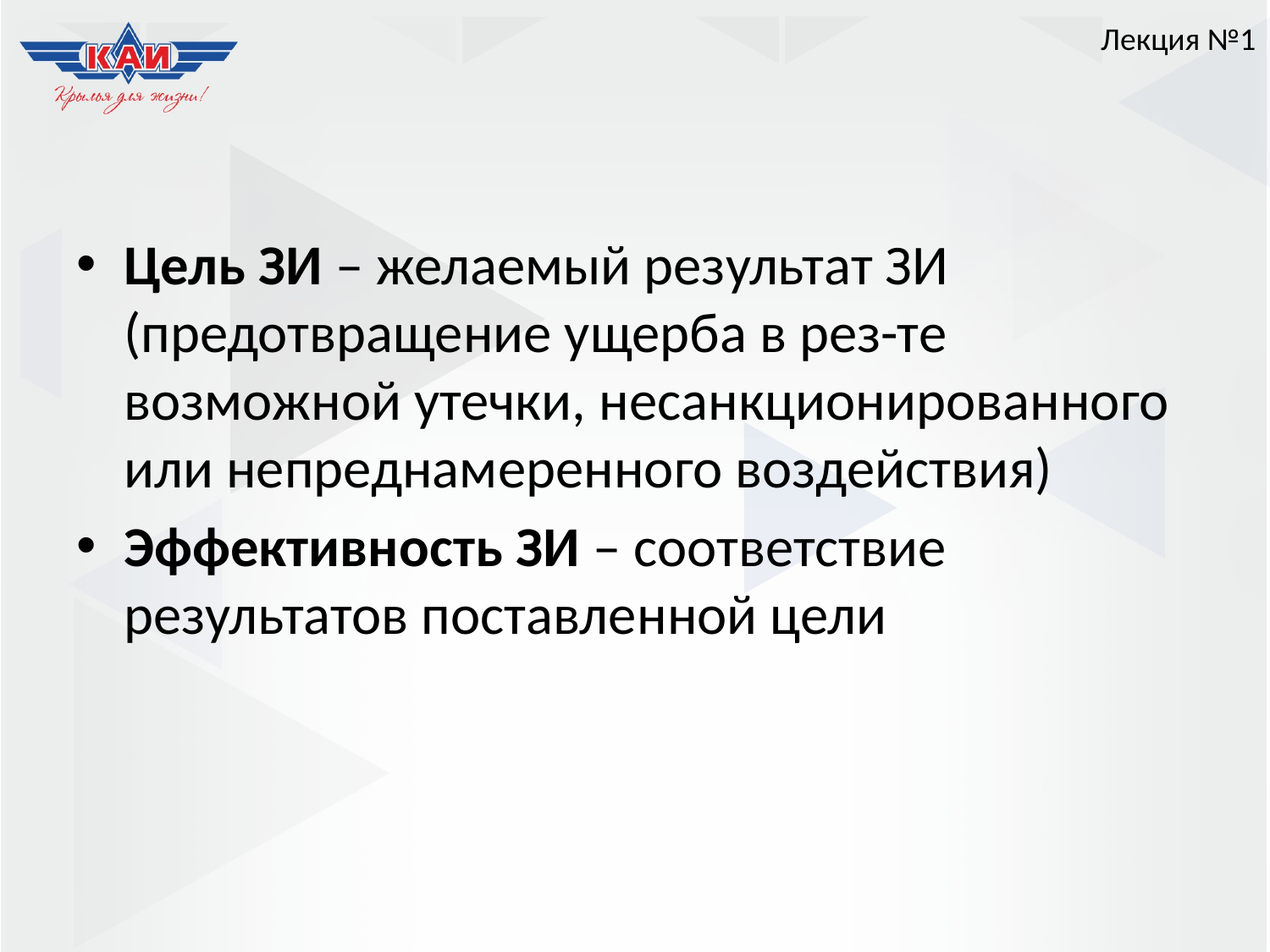

Лекция №1
#
Цель ЗИ – желаемый результат ЗИ (предотвращение ущерба в рез-те возможной утечки, несанкционированного или непреднамеренного воздействия)
Эффективность ЗИ – соответствие результатов поставленной цели